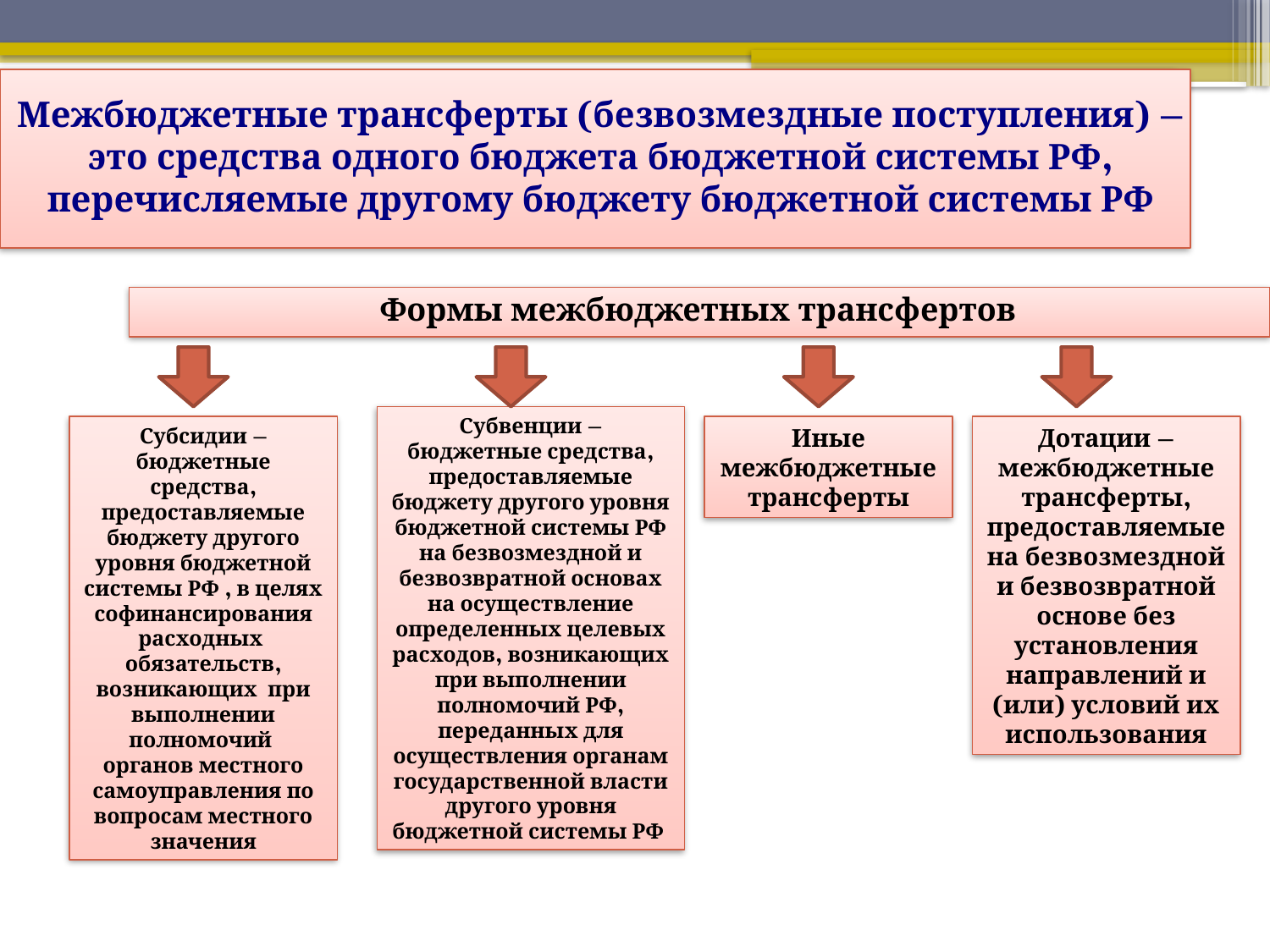

Межбюджетные трансферты (безвозмездные поступления) – это средства одного бюджета бюджетной системы РФ, перечисляемые другому бюджету бюджетной системы РФ
Формы межбюджетных трансфертов

Субвенции – бюджетные средства, предоставляемые бюджету другого уровня бюджетной системы РФ на безвозмездной и безвозвратной основах на осуществление определенных целевых расходов, возникающих при выполнении полномочий РФ, переданных для осуществления органам государственной власти другого уровня бюджетной системы РФ
Субсидии – бюджетные средства, предоставляемые бюджету другого уровня бюджетной системы РФ , в целях софинансирования расходных  обязательств, возникающих  при выполнении полномочий  органов местного самоуправления по вопросам местного значения
Иные межбюджетные трансферты
Дотации – межбюджетные трансферты, предоставляемые на безвозмездной и безвозвратной основе без установления направлений и (или) условий их использования